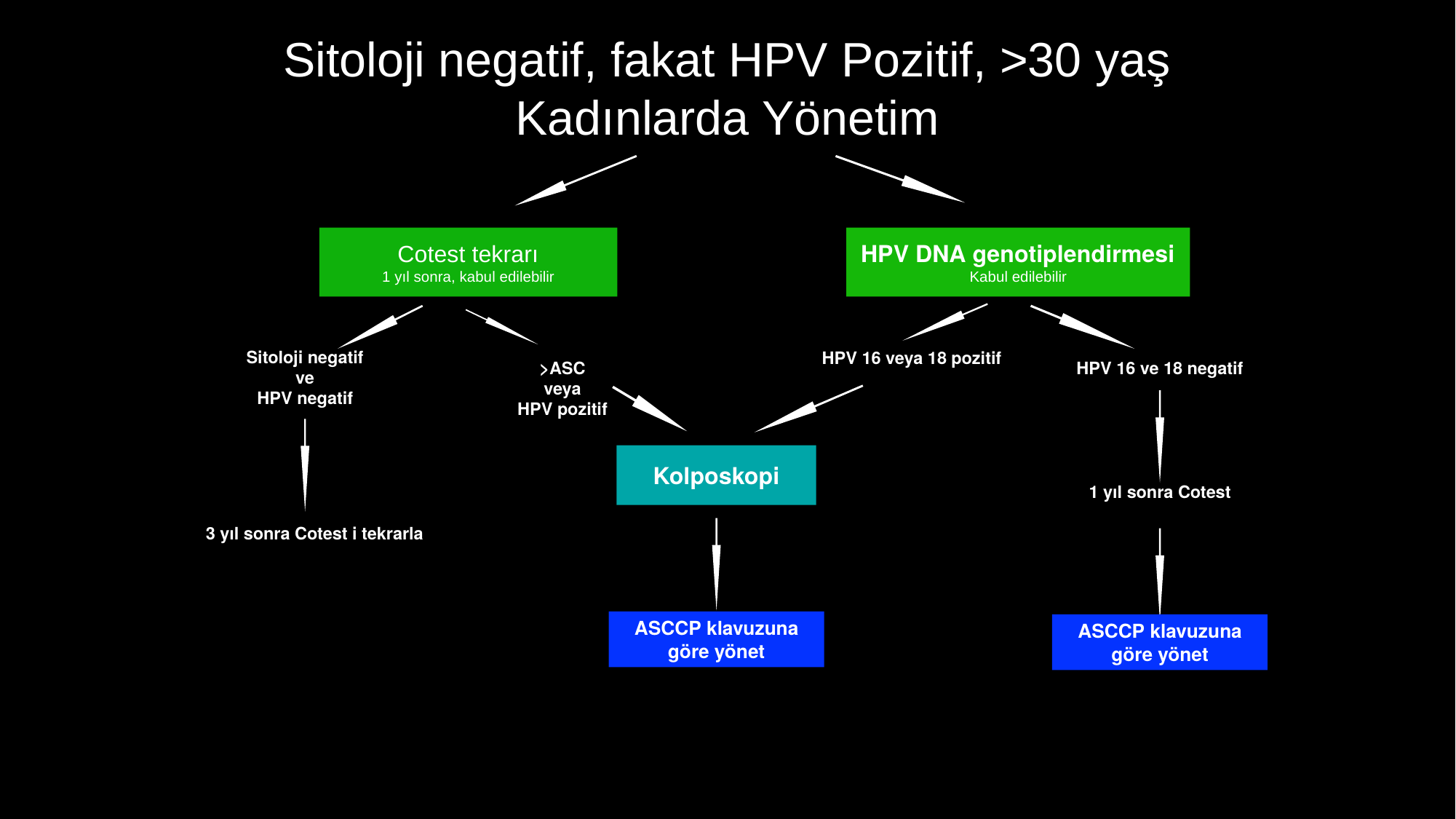

# Sitoloji negatif, fakat HPV Pozitif, >30 yaş
Kadınlarda Yönetim

Cotest tekrarı
1 yıl sonra, kabul edilebilir
HPV DNA genotiplendirmesi
Kabul edilebilir

Sitoloji negatif
ve
HPV negatif
HPV 16 veya 18 pozitif
>ASC
veya
HPV pozitif
HPV 16 ve 18 negatif

Kolposkopi

1 yıl sonra Cotest
3 yıl sonra Cotest i tekrarla

ASCCP klavuzuna göre yönet
ASCCP klavuzuna göre yönet